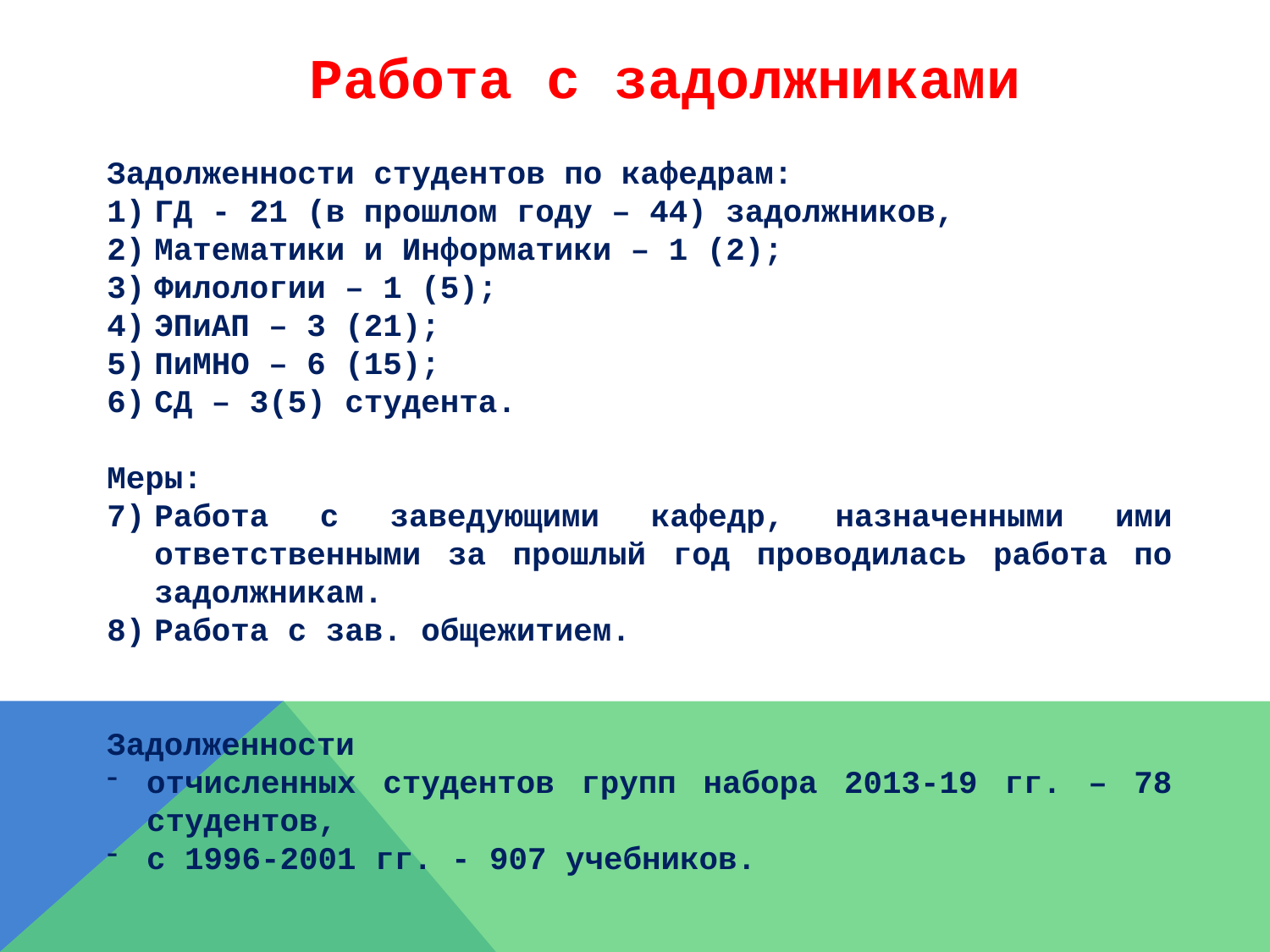

Работа с задолжниками
Задолженности студентов по кафедрам:
ГД - 21 (в прошлом году – 44) задолжников,
Математики и Информатики – 1 (2);
Филологии – 1 (5);
ЭПиАП – 3 (21);
ПиМНО – 6 (15);
СД – 3(5) студента.

Меры:
Работа с заведующими кафедр, назначенными ими ответственными за прошлый год проводилась работа по задолжникам.
Работа с зав. общежитием.

Задолженности
отчисленных студентов групп набора 2013-19 гг. – 78 студентов,
с 1996-2001 гг. - 907 учебников.